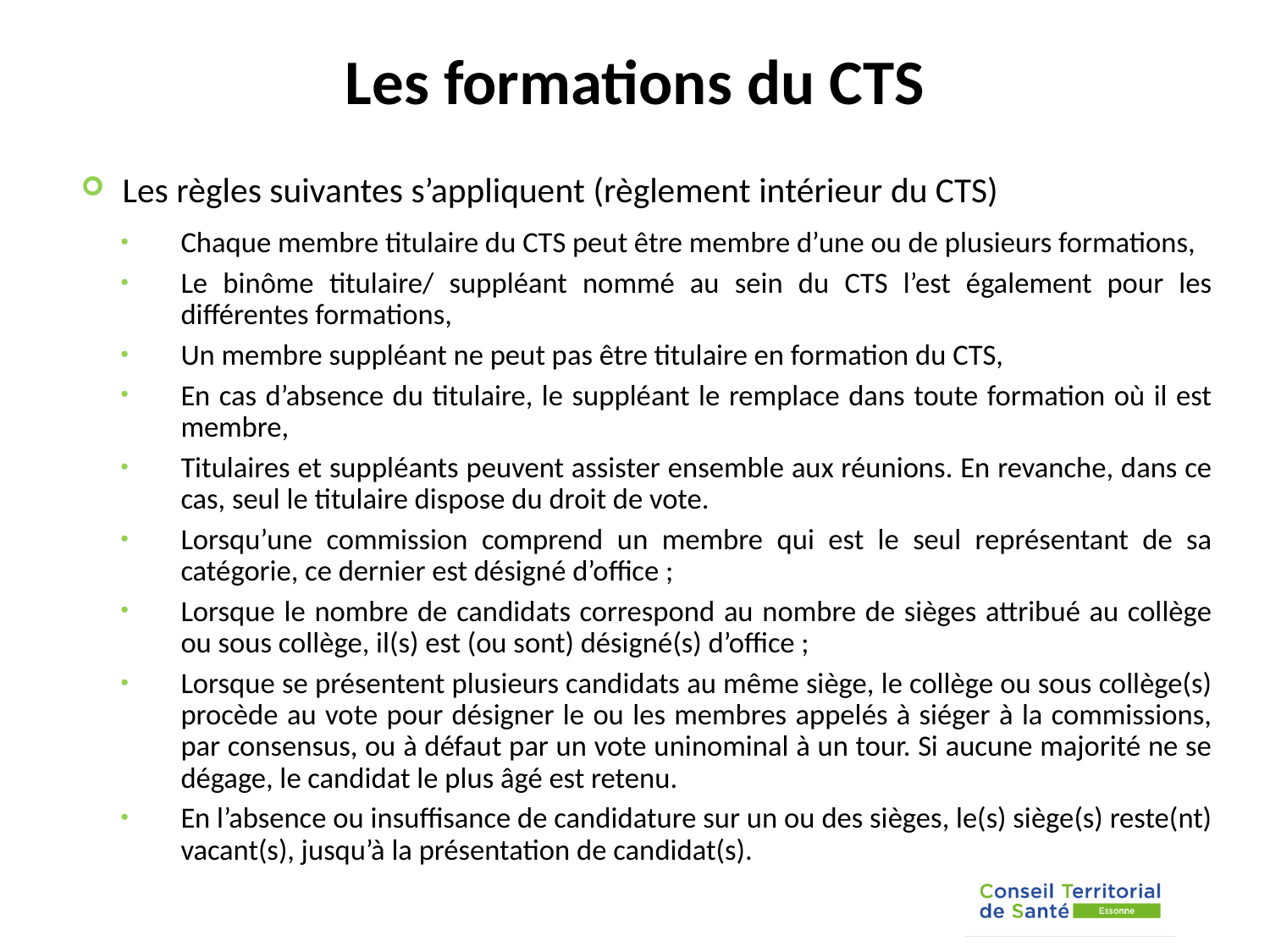

# Les formations du CTS
Les règles suivantes s’appliquent (règlement intérieur du CTS)
Chaque membre titulaire du CTS peut être membre d’une ou de plusieurs formations,
Le binôme titulaire/ suppléant nommé au sein du CTS l’est également pour les différentes formations,
Un membre suppléant ne peut pas être titulaire en formation du CTS,
En cas d’absence du titulaire, le suppléant le remplace dans toute formation où il est membre,
Titulaires et suppléants peuvent assister ensemble aux réunions. En revanche, dans ce cas, seul le titulaire dispose du droit de vote.
Lorsqu’une commission comprend un membre qui est le seul représentant de sa catégorie, ce dernier est désigné d’office ;
Lorsque le nombre de candidats correspond au nombre de sièges attribué au collège ou sous collège, il(s) est (ou sont) désigné(s) d’office ;
Lorsque se présentent plusieurs candidats au même siège, le collège ou sous collège(s) procède au vote pour désigner le ou les membres appelés à siéger à la commissions, par consensus, ou à défaut par un vote uninominal à un tour. Si aucune majorité ne se dégage, le candidat le plus âgé est retenu.
En l’absence ou insuffisance de candidature sur un ou des sièges, le(s) siège(s) reste(nt) vacant(s), jusqu’à la présentation de candidat(s).